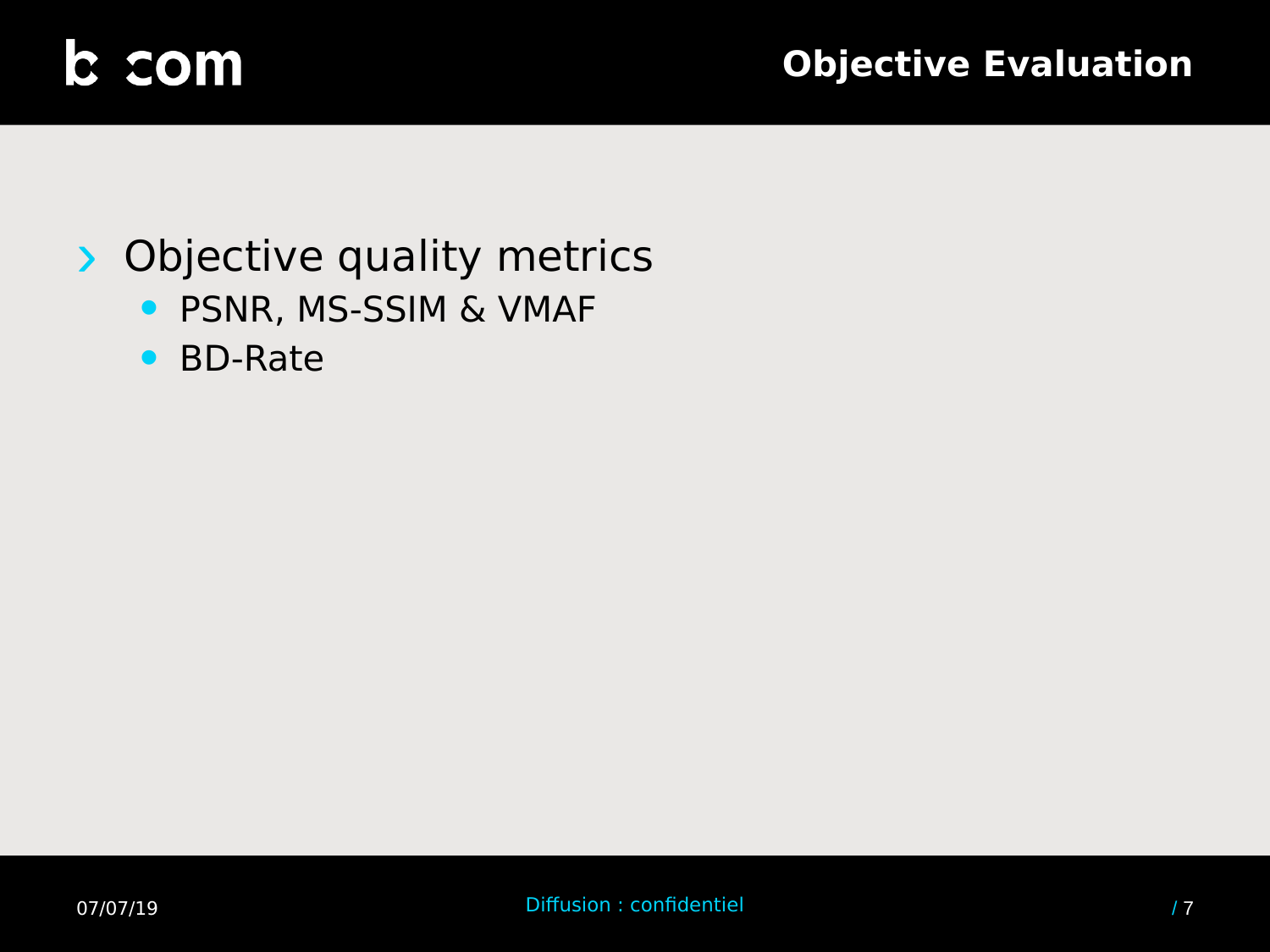

# Objective Evaluation
Objective quality metrics
PSNR, MS-SSIM & VMAF
BD-Rate